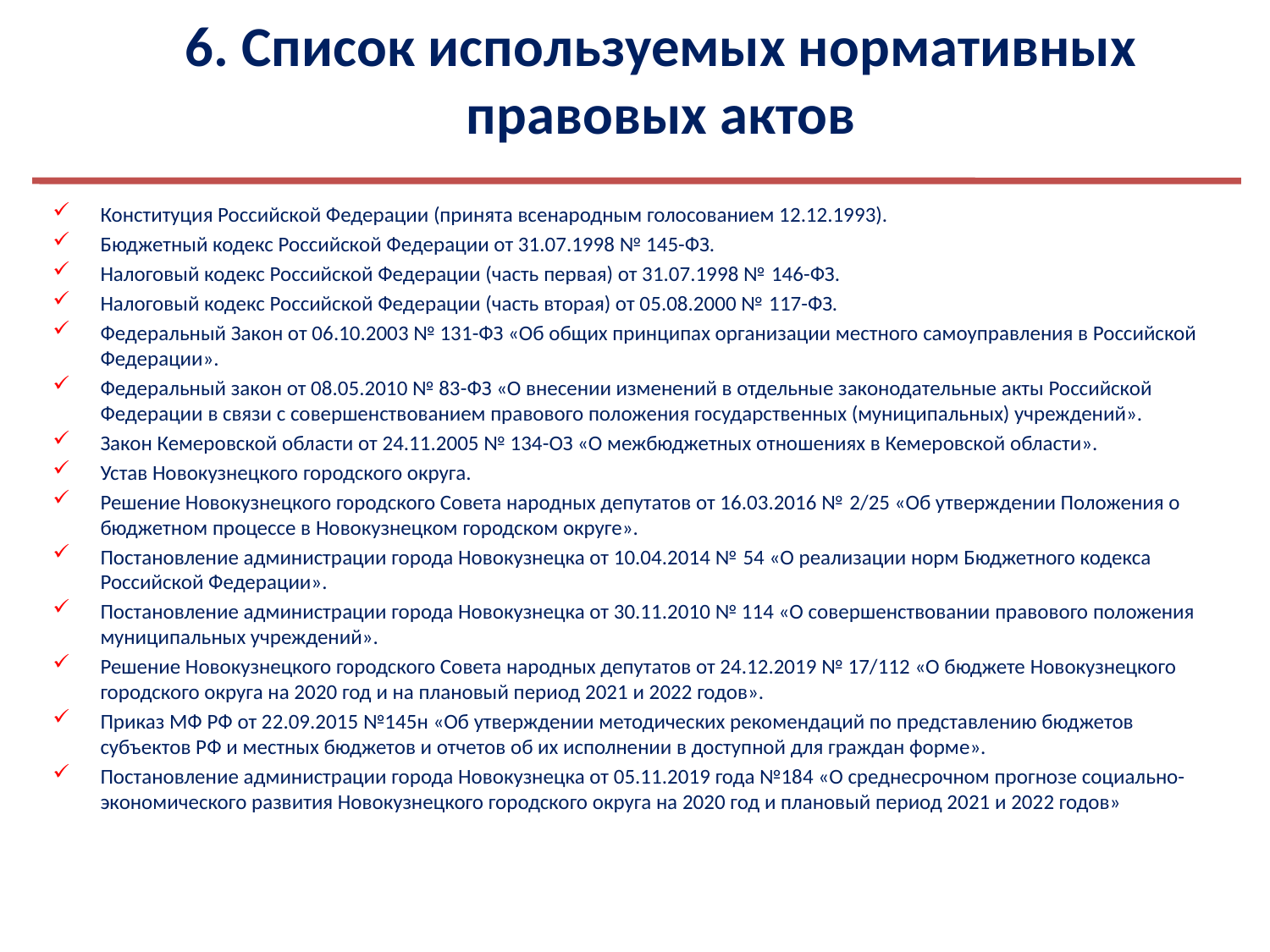

# 6. Список используемых нормативных правовых актов

Конституция Российской Федерации (принята всенародным голосованием 12.12.1993).
Бюджетный кодекс Российской Федерации от 31.07.1998 № 145-ФЗ.
Налоговый кодекс Российской Федерации (часть первая) от 31.07.1998 № 146-ФЗ.
Налоговый кодекс Российской Федерации (часть вторая) от 05.08.2000 № 117-ФЗ.
Федеральный Закон от 06.10.2003 № 131-ФЗ «Об общих принципах организации местного самоуправления в Российской Федерации».
Федеральный закон от 08.05.2010 № 83-ФЗ «О внесении изменений в отдельные законодательные акты Российской Федерации в связи с совершенствованием правового положения государственных (муниципальных) учреждений».
Закон Кемеровской области от 24.11.2005 № 134-ОЗ «О межбюджетных отношениях в Кемеровской области».
Устав Новокузнецкого городского округа.
Решение Новокузнецкого городского Совета народных депутатов от 16.03.2016 № 2/25 «Об утверждении Положения о бюджетном процессе в Новокузнецком городском округе».
Постановление администрации города Новокузнецка от 10.04.2014 № 54 «О реализации норм Бюджетного кодекса Российской Федерации».
Постановление администрации города Новокузнецка от 30.11.2010 № 114 «О совершенствовании правового положения муниципальных учреждений».
Решение Новокузнецкого городского Совета народных депутатов от 24.12.2019 № 17/112 «О бюджете Новокузнецкого городского округа на 2020 год и на плановый период 2021 и 2022 годов».
Приказ МФ РФ от 22.09.2015 №145н «Об утверждении методических рекомендаций по представлению бюджетов субъектов РФ и местных бюджетов и отчетов об их исполнении в доступной для граждан форме».
Постановление администрации города Новокузнецка от 05.11.2019 года №184 «О среднесрочном прогнозе социально-экономического развития Новокузнецкого городского округа на 2020 год и плановый период 2021 и 2022 годов»

61